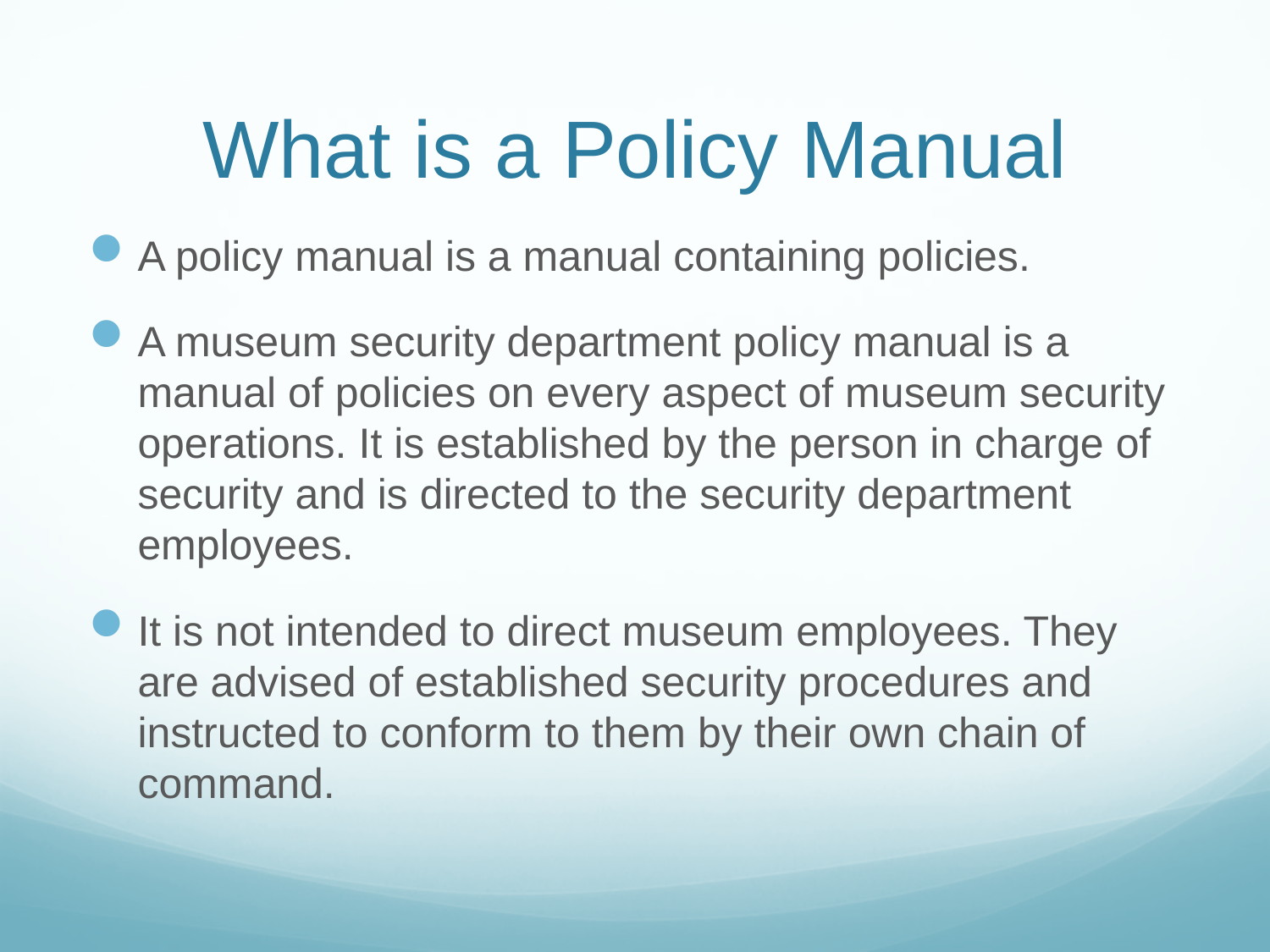

# What is a Policy Manual
A policy manual is a manual containing policies.
A museum security department policy manual is a manual of policies on every aspect of museum security operations. It is established by the person in charge of security and is directed to the security department employees.
It is not intended to direct museum employees. They are advised of established security procedures and instructed to conform to them by their own chain of command.